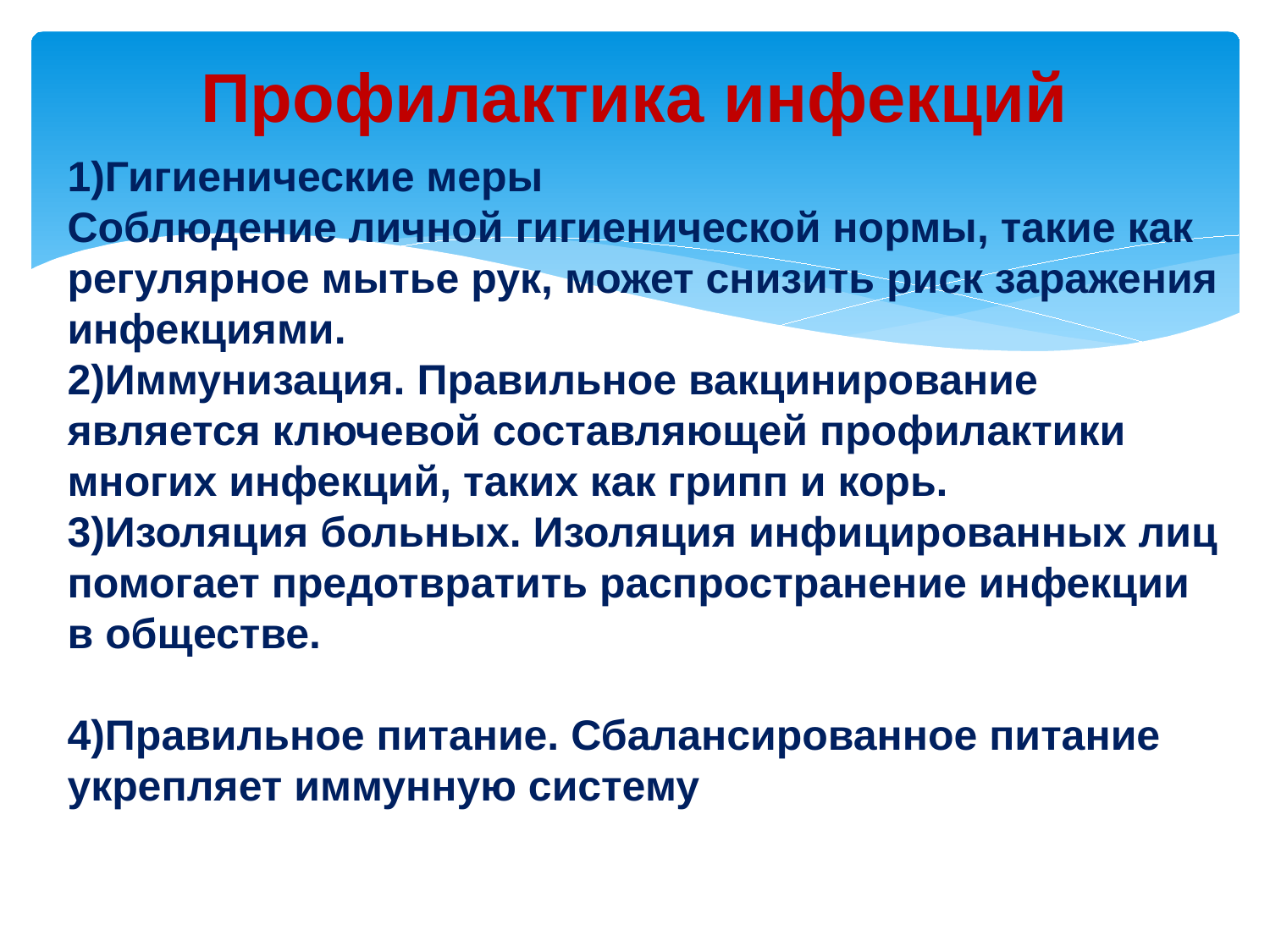

# Профилактика инфекций
1)Гигиенические меры
Соблюдение личной гигиенической нормы, такие как регулярное мытье рук, может снизить риск заражения инфекциями.
2)Иммунизация. Правильное вакцинирование является ключевой составляющей профилактики многих инфекций, таких как грипп и корь.
3)Изоляция больных. Изоляция инфицированных лиц помогает предотвратить распространение инфекции в обществе.

4)Правильное питание. Сбалансированное питание укрепляет иммунную систему